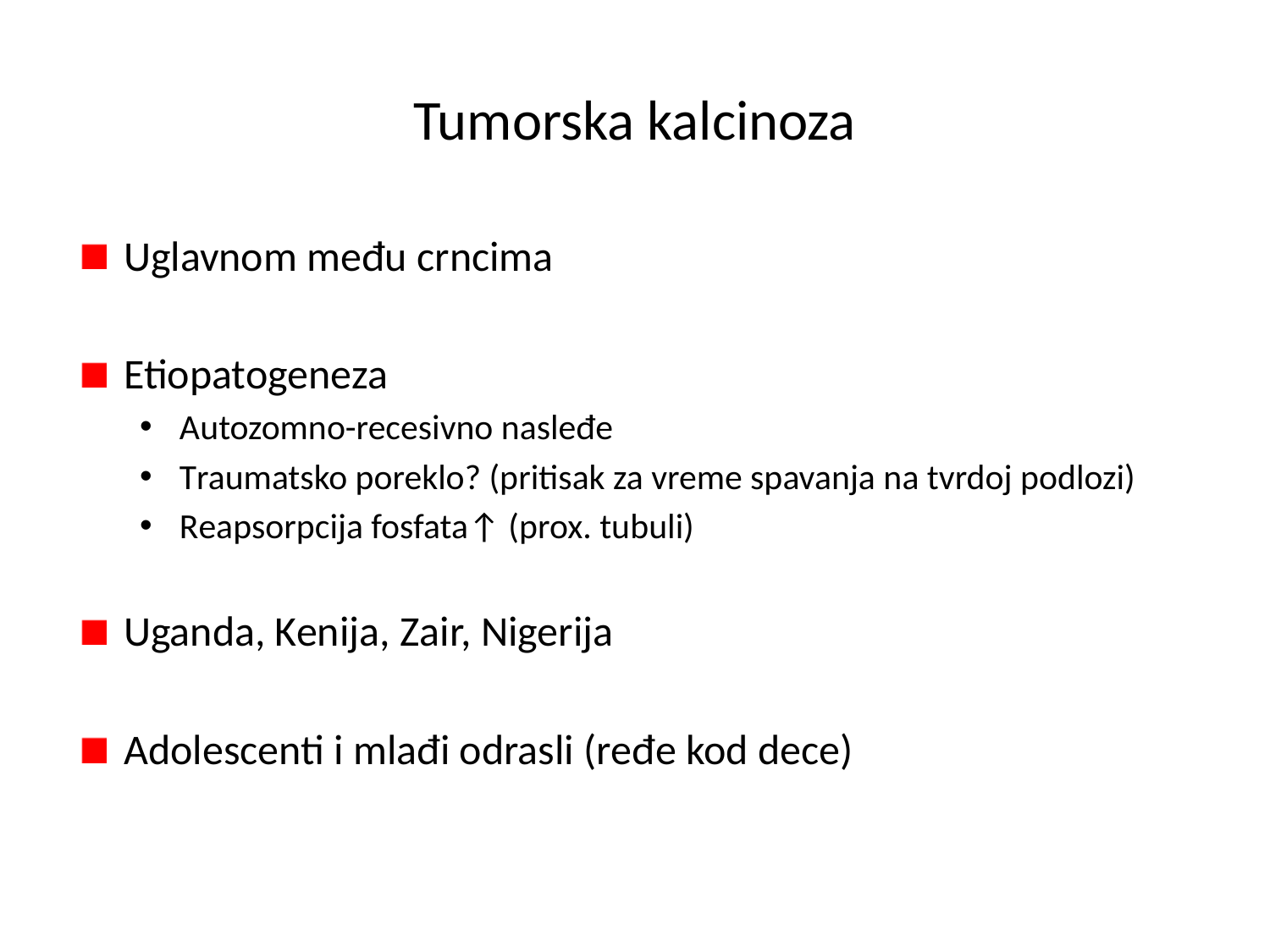

# Tumorska kalcinoza
Uglavnom među crncima

Etiopatogeneza
Autozomno-recesivno nasleđe
Traumatsko poreklo? (pritisak za vreme spavanja na tvrdoj podlozi)
Reapsorpcija fosfata↑ (prox. tubuli)

Uganda, Kenija, Zair, Nigerija

Adolescenti i mlađi odrasli (ređe kod dece)